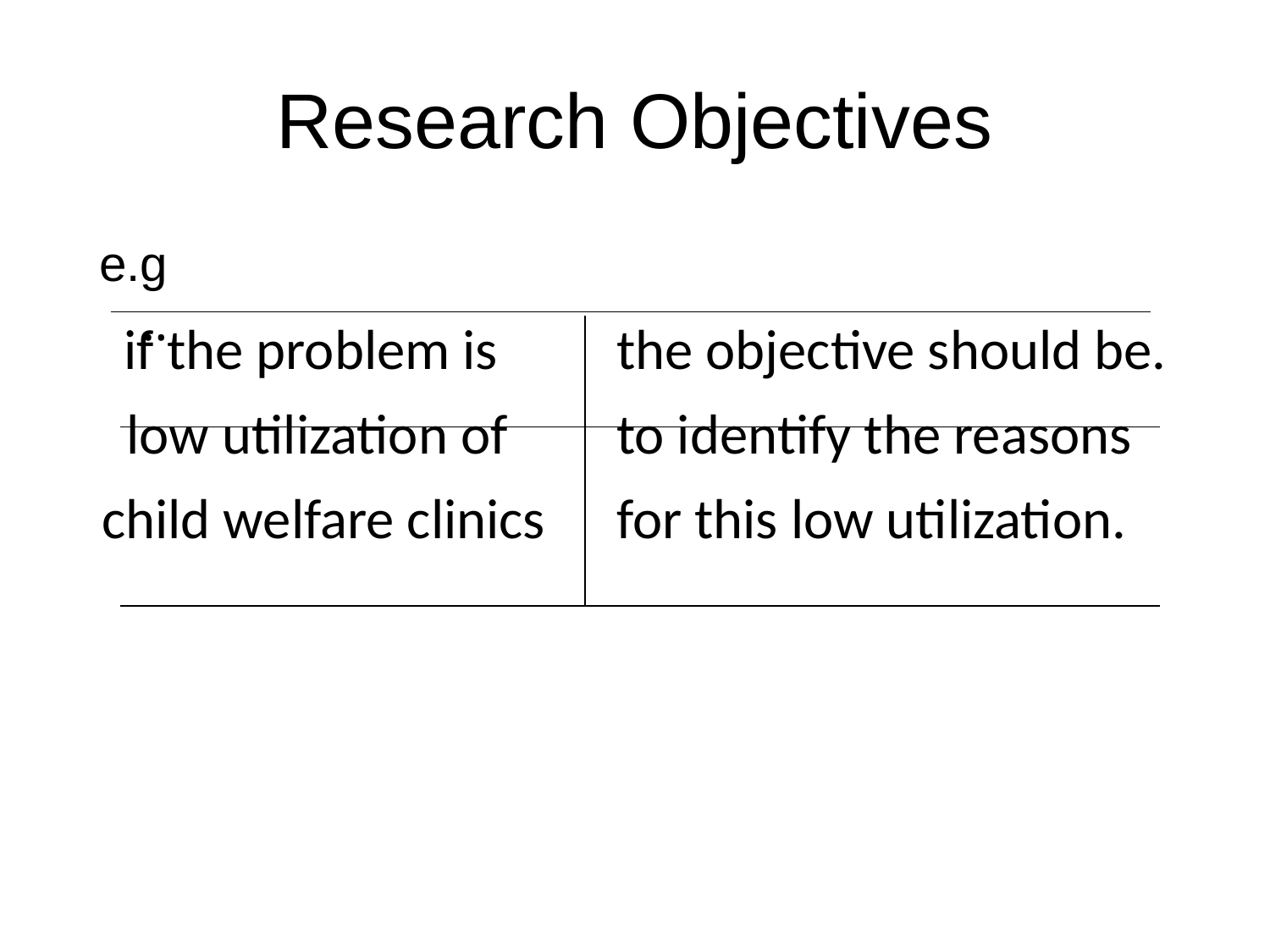

# Research Objectives
e.g..
| if the problem is low utilization of child welfare clinics | the objective should be. to identify the reasons for this low utilization. |
| --- | --- |